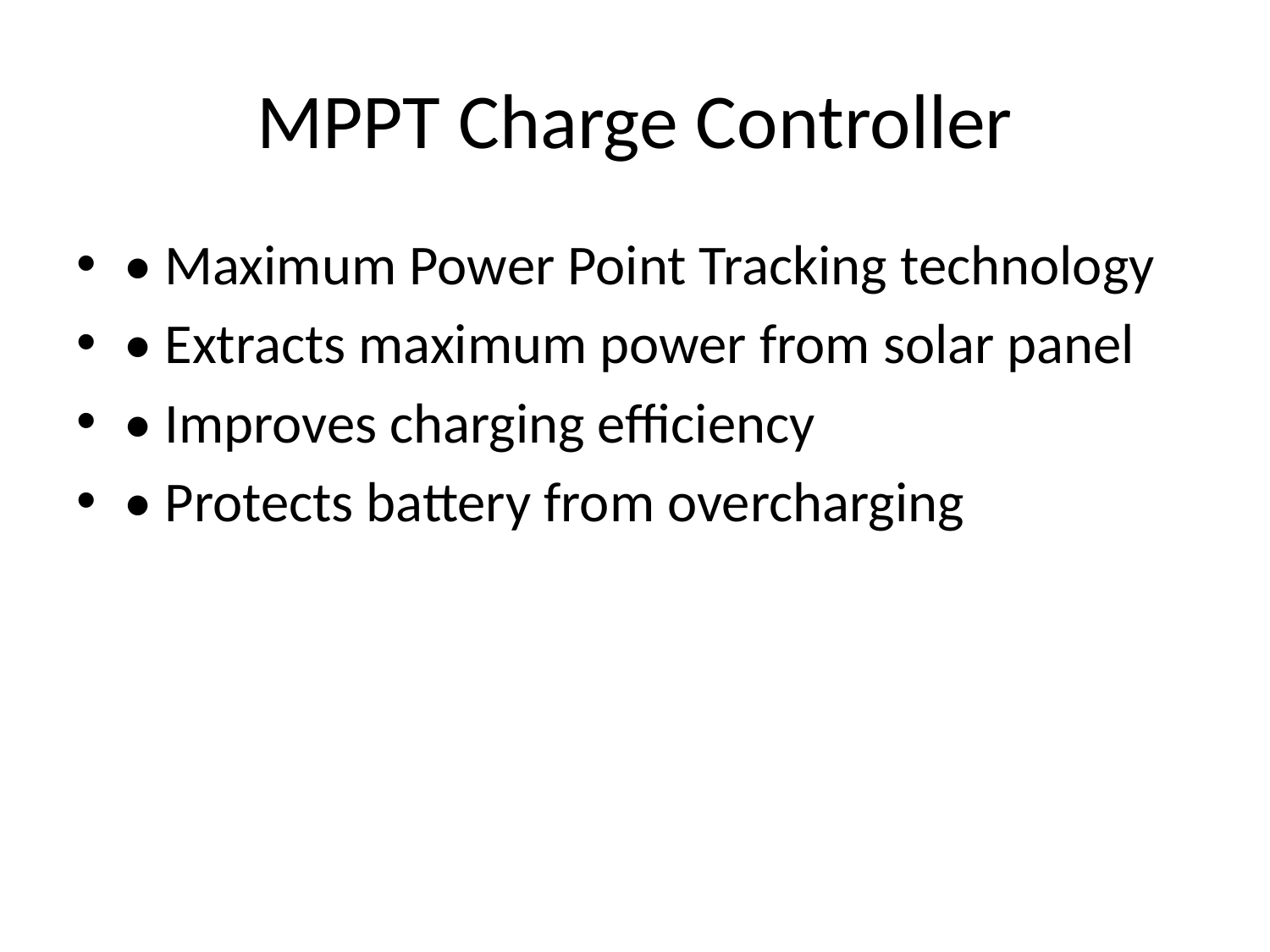

# MPPT Charge Controller
• Maximum Power Point Tracking technology
• Extracts maximum power from solar panel
• Improves charging efficiency
• Protects battery from overcharging